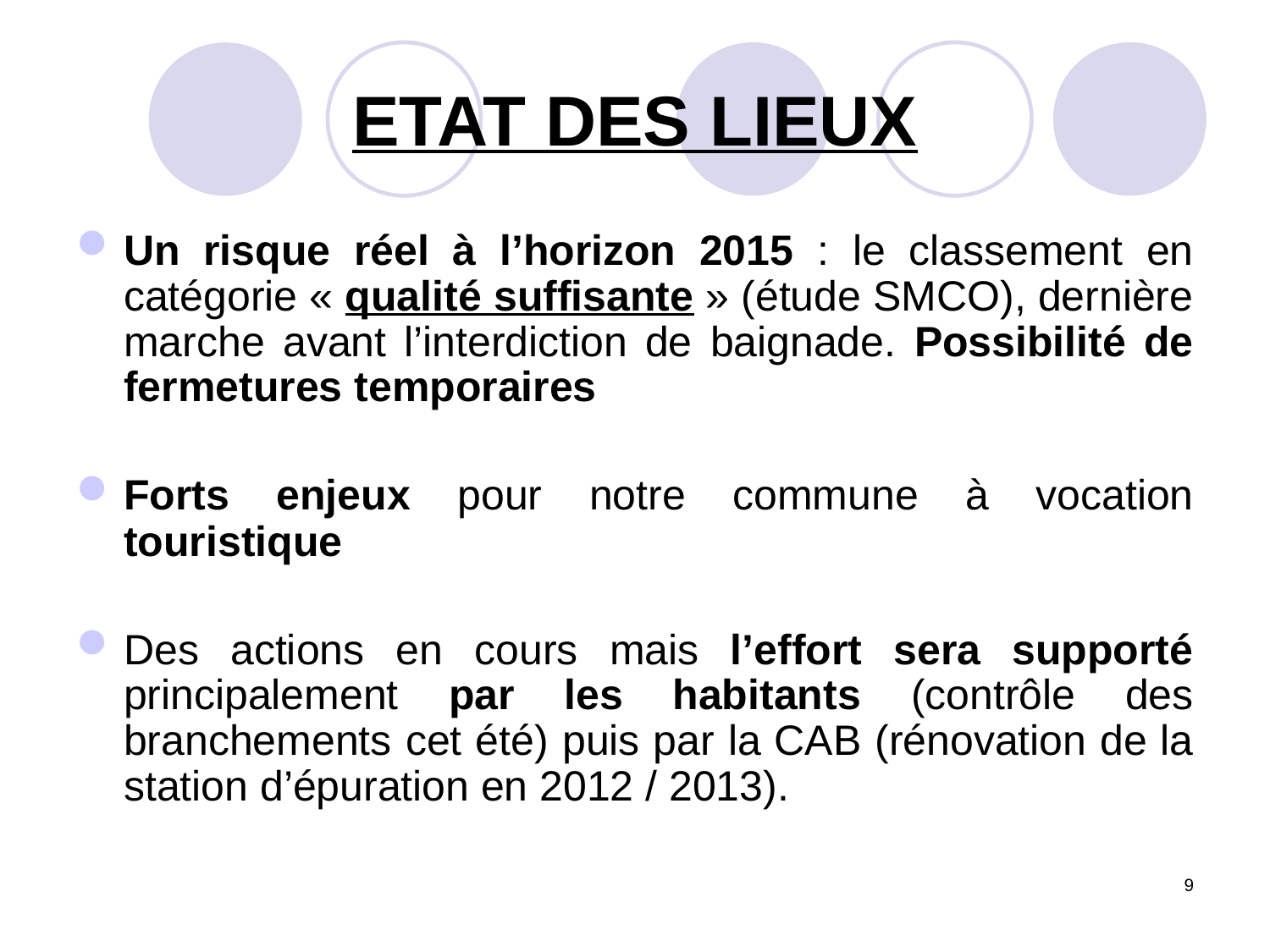

# ETAT DES LIEUX
Un risque réel à l’horizon 2015 : le classement en catégorie « qualité suffisante » (étude SMCO), dernière marche avant l’interdiction de baignade. Possibilité de fermetures temporaires

Forts enjeux pour notre commune à vocation touristique

Des actions en cours mais l’effort sera supporté principalement par les habitants (contrôle des branchements cet été) puis par la CAB (rénovation de la station d’épuration en 2012 / 2013).
9